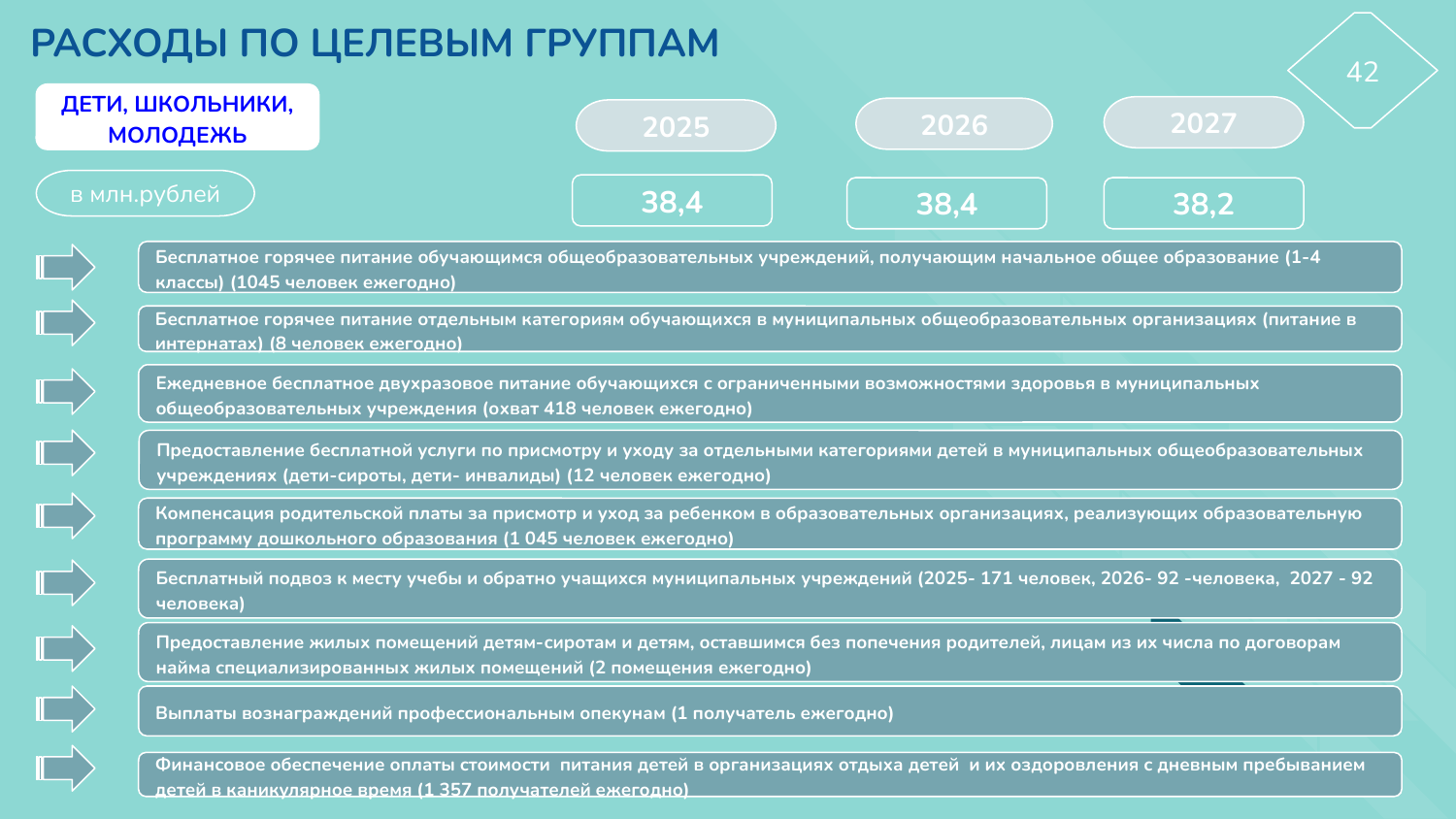

РАСХОДЫ ПО ЦЕЛЕВЫМ ГРУППАМ

42
ДЕТИ, ШКОЛЬНИКИ, МОЛОДЕЖЬ
2027
2026
2025
в млн.рублей
38,4
38,2
38,4
Бесплатное горячее питание обучающимся общеобразовательных учреждений, получающим начальное общее образование (1-4 классы) (1045 человек ежегодно)

Бесплатное горячее питание отдельным категориям обучающихся в муниципальных общеобразовательных организациях (питание в интернатах) (8 человек ежегодно)
Ежедневное бесплатное двухразовое питание обучающихся с ограниченными возможностями здоровья в муниципальных общеобразовательных учреждения (охват 418 человек ежегодно)

Предоставление бесплатной услуги по присмотру и уходу за отдельными категориями детей в муниципальных общеобразовательных учреждениях (дети-сироты, дети- инвалиды) (12 человек ежегодно)

Компенсация родительской платы за присмотр и уход за ребенком в образовательных организациях, реализующих образовательную программу дошкольного образования (1 045 человек ежегодно)
Бесплатный подвоз к месту учебы и обратно учащихся муниципальных учреждений (2025- 171 человек, 2026- 92 -человека,  2027 - 92 человека)

Предоставление жилых помещений детям-сиротам и детям, оставшимся без попечения родителей, лицам из их числа по договорам найма специализированных жилых помещений (2 помещения ежегодно)

Выплаты вознаграждений профессиональным опекунам (1 получатель ежегодно)

Финансовое обеспечение оплаты стоимости  питания детей в организациях отдыха детей  и их оздоровления с дневным пребыванием детей в каникулярное время (1 357 получателей ежегодно)